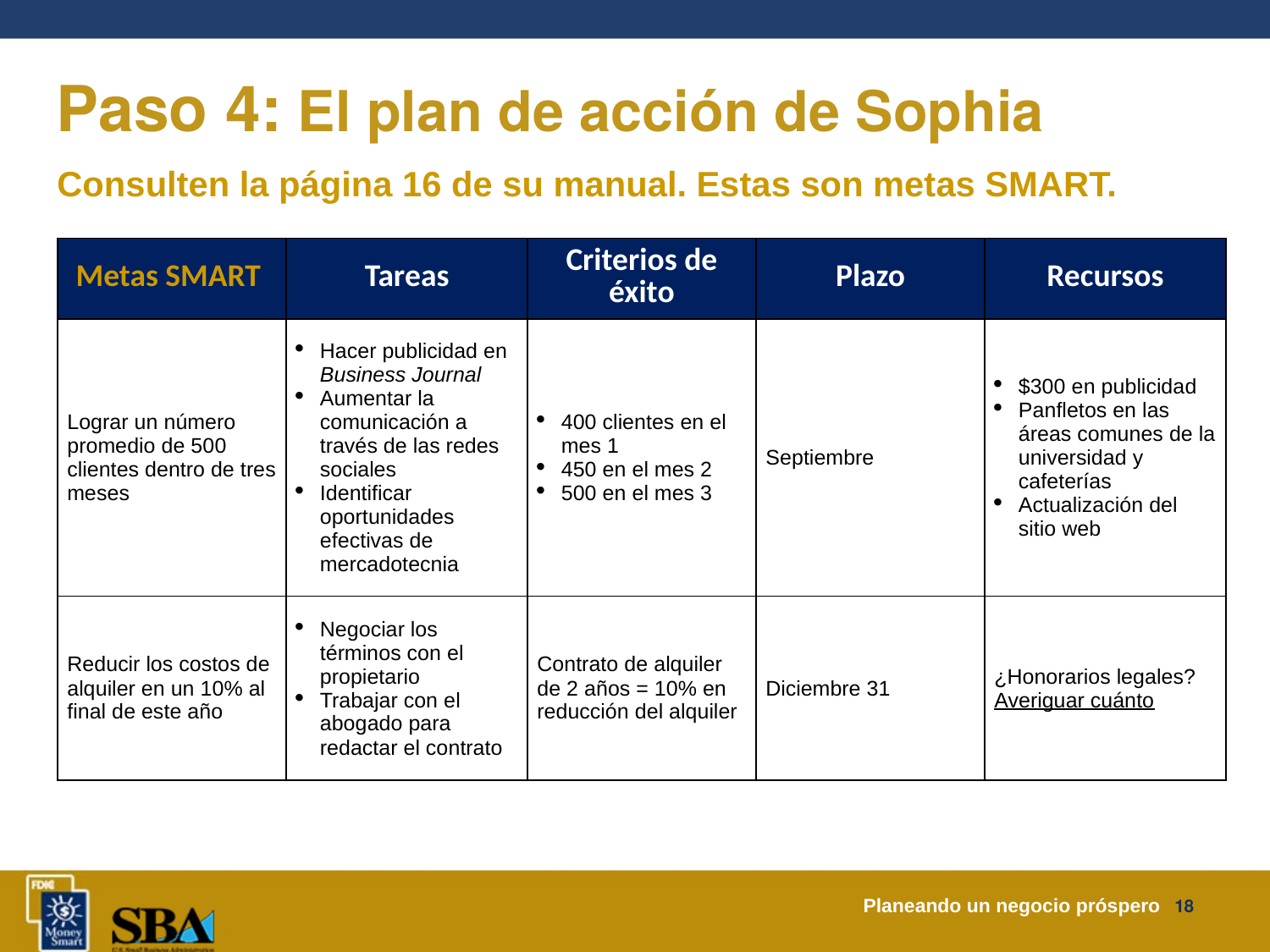

# Paso 4: El plan de acción de Sophia
Consulten la página 16 de su manual. Estas son metas SMART.
| Metas SMART | Tareas | Criterios de éxito | Plazo | Recursos |
| --- | --- | --- | --- | --- |
| Lograr un número promedio de 500 clientes dentro de tres meses | Hacer publicidad en Business Journal Aumentar la comunicación a través de las redes sociales Identificar oportunidades efectivas de mercadotecnia | 400 clientes en el mes 1 450 en el mes 2 500 en el mes 3 | Septiembre | $300 en publicidad Panfletos en las áreas comunes de la universidad y cafeterías Actualización del sitio web |
| Reducir los costos de alquiler en un 10% al final de este año | Negociar los términos con el propietario Trabajar con el abogado para redactar el contrato | Contrato de alquiler de 2 años = 10% en reducción del alquiler | Diciembre 31 | ¿Honorarios legales? Averiguar cuánto |